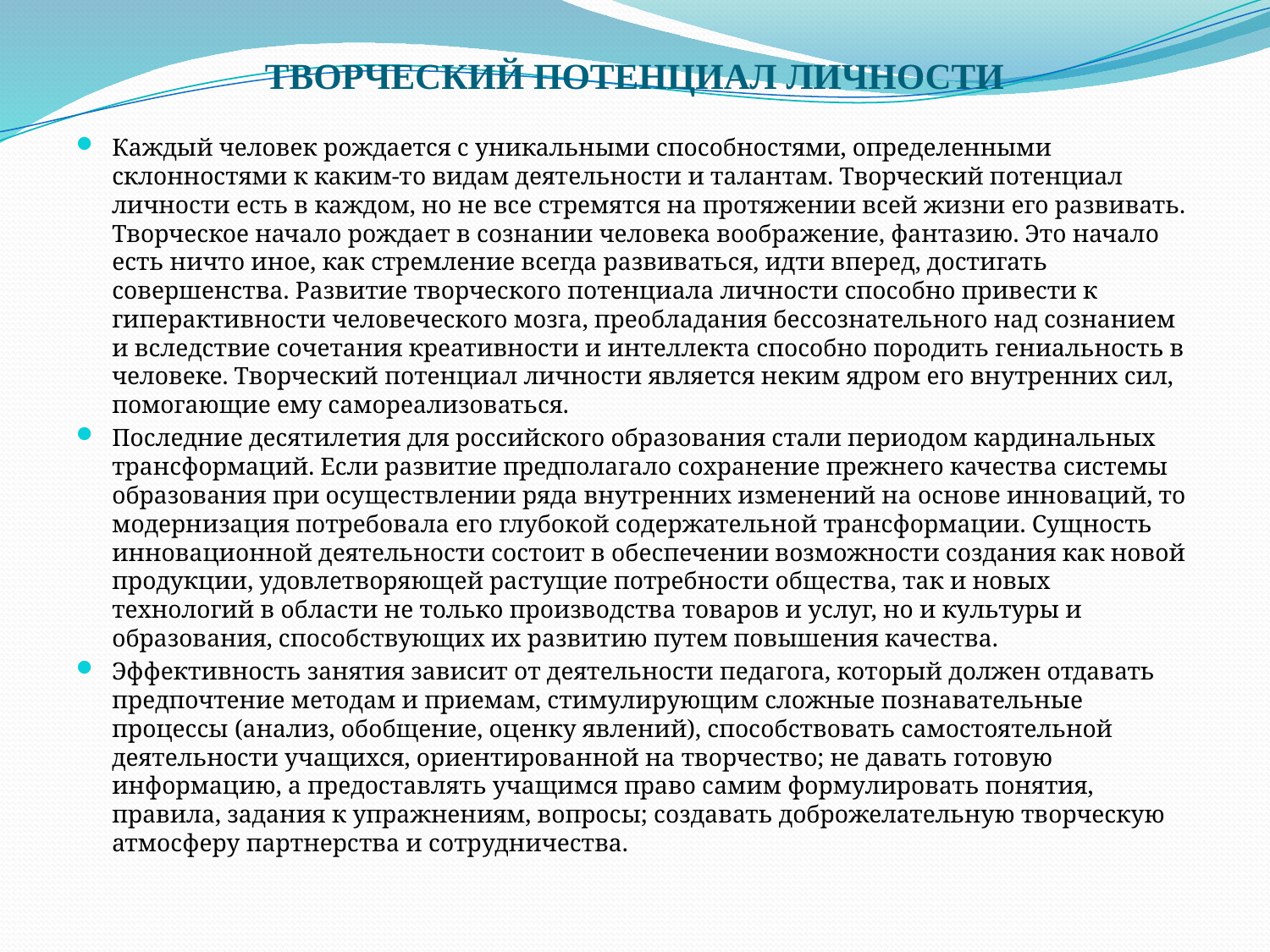

# ТВОРЧЕСКИЙ ПОТЕНЦИАЛ ЛИЧНОСТИ
Каждый человек рождается с уникальными способностями, определенными склонностями к каким-то видам деятельности и талантам. Творческий потенциал личности есть в каждом, но не все стремятся на протяжении всей жизни его развивать. Творческое начало рождает в сознании человека воображение, фантазию. Это начало есть ничто иное, как стремление всегда развиваться, идти вперед, достигать совершенства. Развитие творческого потенциала личности способно привести к гиперактивности человеческого мозга, преобладания бессознательного над сознанием и вследствие сочетания креативности и интеллекта способно породить гениальность в человеке. Творческий потенциал личности является неким ядром его внутренних сил, помогающие ему самореализоваться.
Последние десятилетия для российского образования стали периодом кардинальных трансформаций. Если развитие предполагало сохранение прежнего качества системы образования при осуществлении ряда внутренних изменений на основе инноваций, то модернизация потребовала его глубокой содержательной трансформации. Сущность инновационной деятельности состоит в обеспечении возможности создания как новой продукции, удовлетворяющей растущие потребности общества, так и новых технологий в области не только производства товаров и услуг, но и культуры и образования, способствующих их развитию путем повышения качества.
Эффективность занятия зависит от деятельности педагога, который должен отдавать предпочтение методам и приемам, стимулирующим сложные познавательные процессы (анализ, обобщение, оценку явлений), способствовать самостоятельной деятельности учащихся, ориентированной на творчество; не давать готовую информацию, а предоставлять учащимся право самим формулировать понятия, правила, задания к упражнениям, вопросы; создавать доброжелательную творческую атмосферу партнерства и сотрудничества.